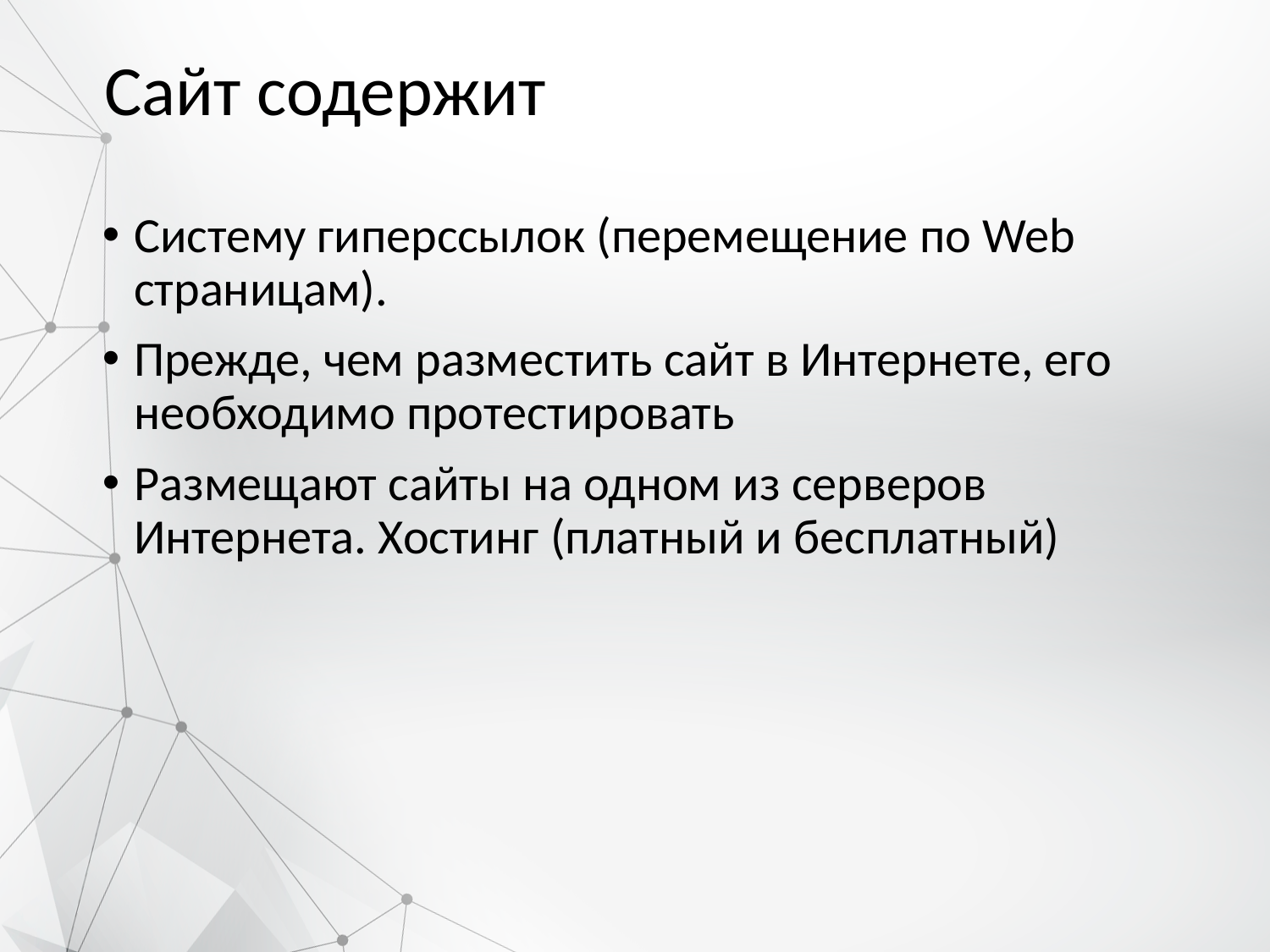

# Сайт содержит
Систему гиперссылок (перемещение по Web страницам).
Прежде, чем разместить сайт в Интернете, его необходимо протестировать
Размещают сайты на одном из серверов  Интернета. Хостинг (платный и бесплатный)